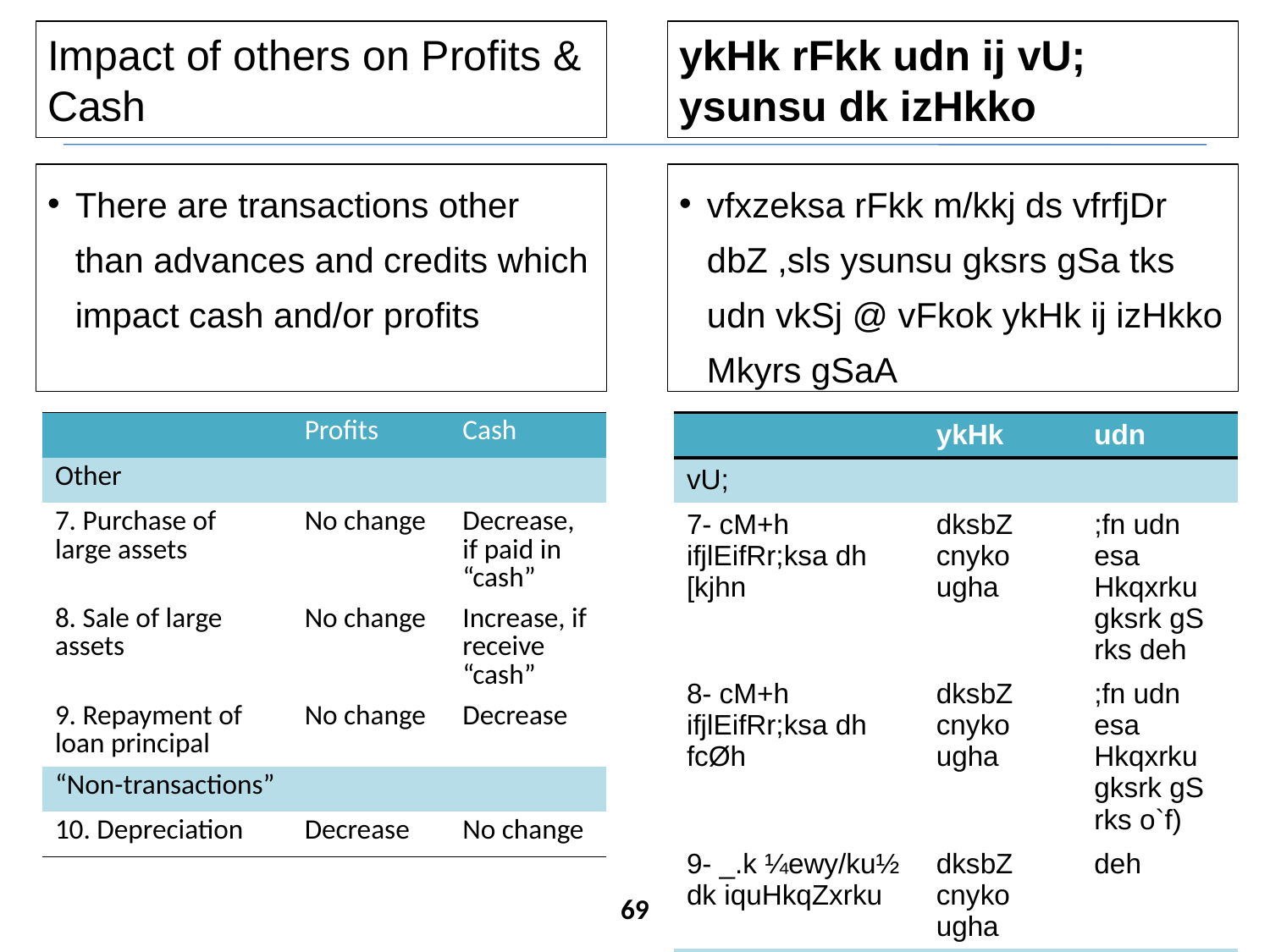

Impact of others on Profits & Cash
ykHk rFkk udn ij vU; ysunsu dk izHkko
There are transactions other than advances and credits which impact cash and/or profits
vfxzeksa rFkk m/kkj ds vfrfjDr dbZ ,sls ysunsu gksrs gSa tks udn vkSj @ vFkok ykHk ij izHkko Mkyrs gSaA
|  | Profits | Cash |
| --- | --- | --- |
| Other |  |  |
| 7. Purchase of large assets | No change | Decrease, if paid in “cash” |
| 8. Sale of large assets | No change | Increase, if receive “cash” |
| 9. Repayment of loan principal | No change | Decrease |
| “Non-transactions” |  |  |
| 10. Depreciation | Decrease | No change |
|  | ykHk | udn |
| --- | --- | --- |
| vU; |  |  |
| 7- cM+h ifjlEifRr;ksa dh [kjhn | dksbZ cnyko ugha | ;fn udn esa Hkqxrku gksrk gS rks deh |
| 8- cM+h ifjlEifRr;ksa dh fcØh | dksbZ cnyko ugha | ;fn udn esa Hkqxrku gksrk gS rks o`f) |
| 9- \_.k ¼ewy/ku½ dk iquHkqZxrku | dksbZ cnyko ugha | deh |
| \*xSj&ysunsu\* |  |  |
| 10 ewY;gzkl | deh | dksbZ cnyko ugha |
69